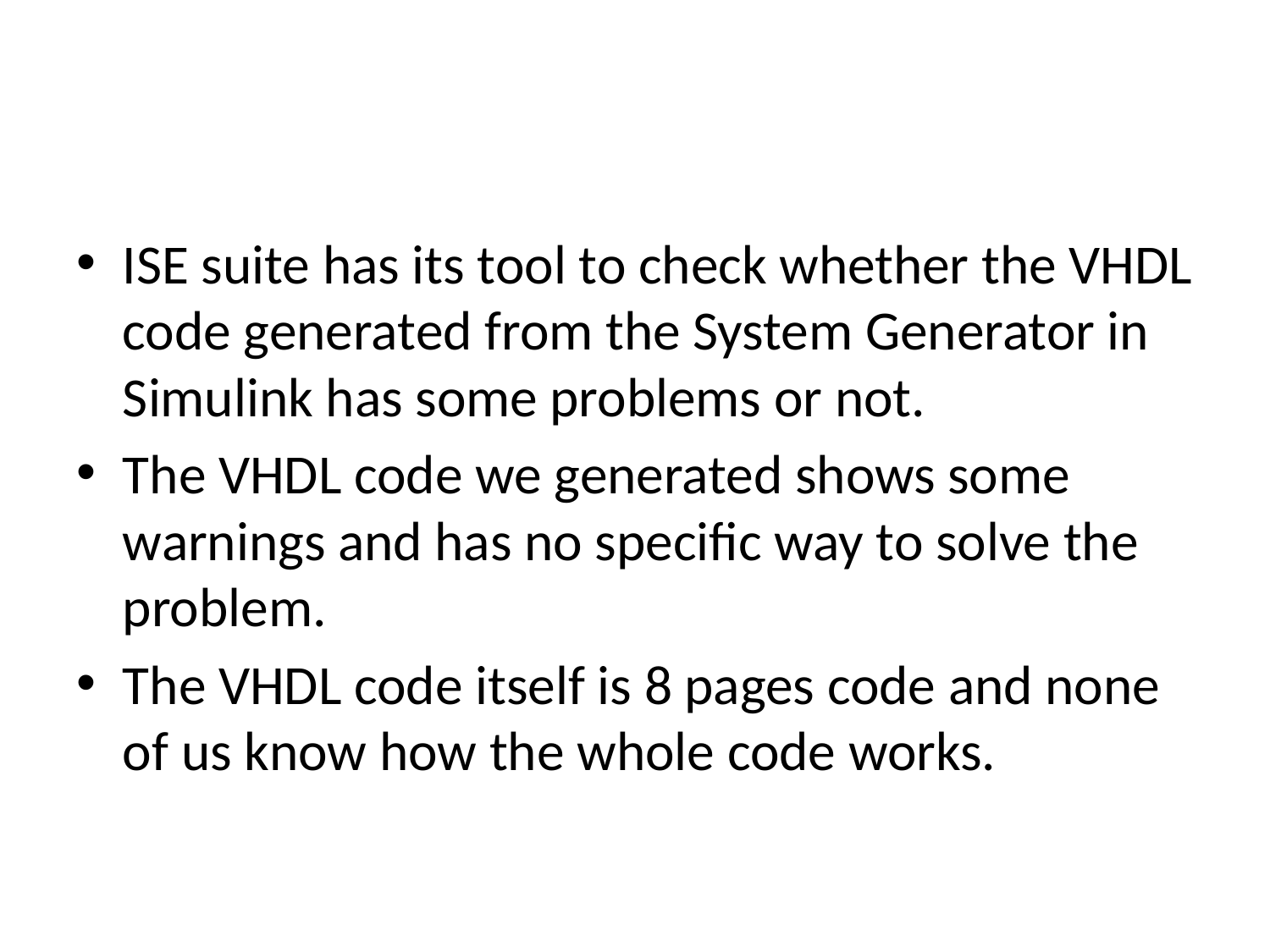

ISE suite has its tool to check whether the VHDL code generated from the System Generator in Simulink has some problems or not.
The VHDL code we generated shows some warnings and has no specific way to solve the problem.
The VHDL code itself is 8 pages code and none of us know how the whole code works.